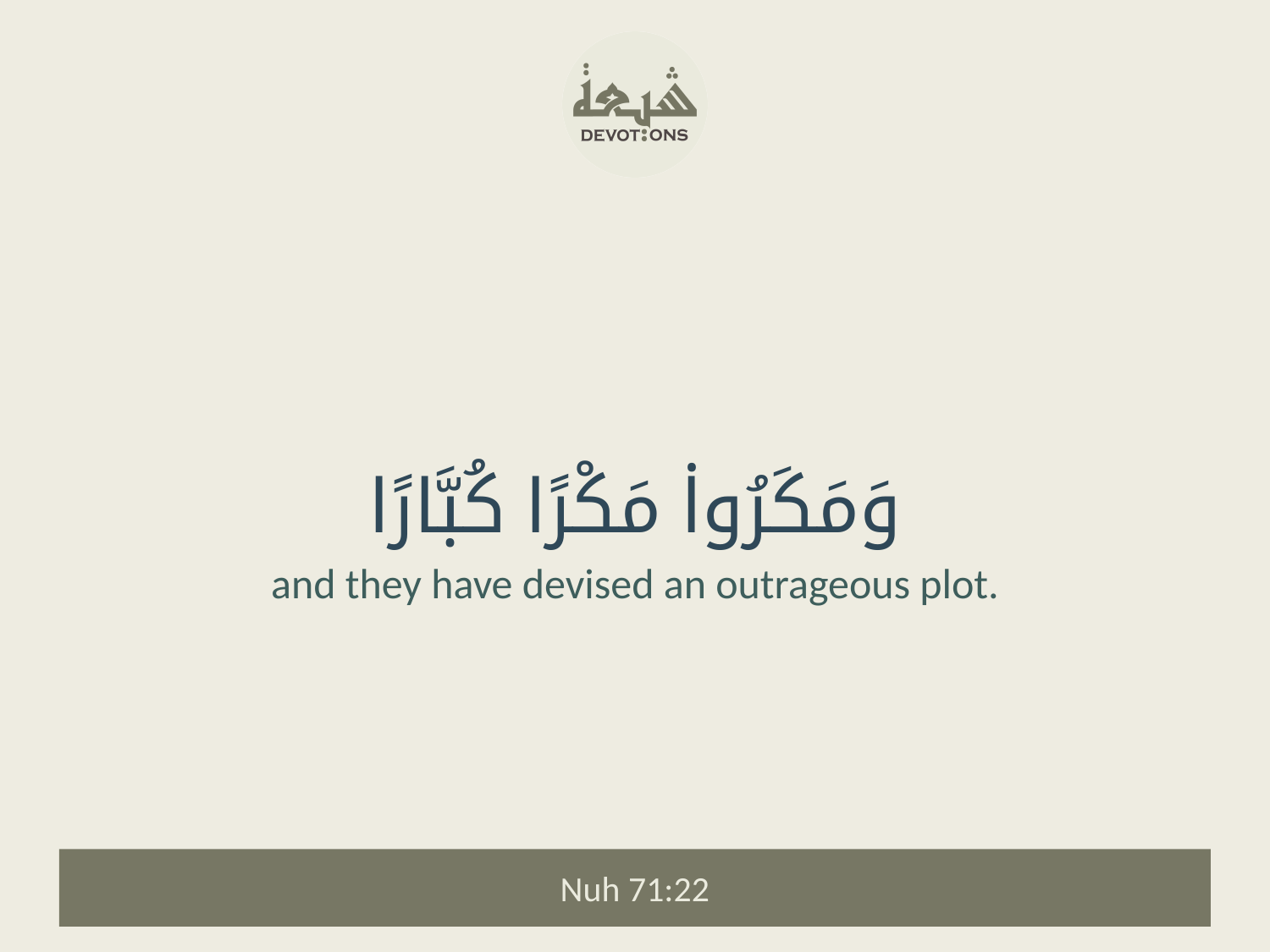

وَمَكَرُوا۟ مَكْرًا كُبَّارًا
and they have devised an outrageous plot.
Nuh 71:22